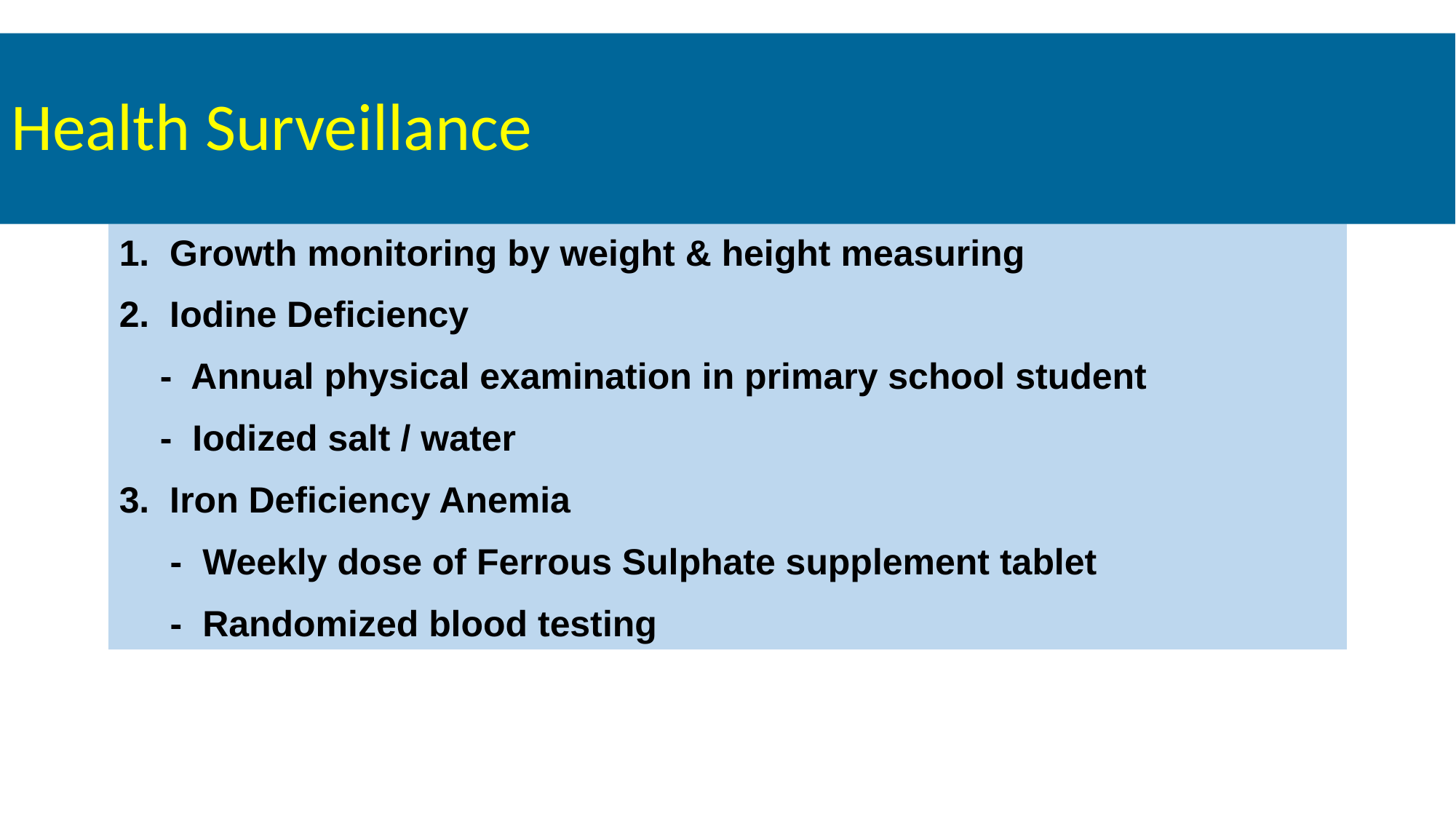

# Health Surveillance
1.  Growth monitoring by weight & height measuring
2.  Iodine Deficiency
    -  Annual physical examination in primary school student
    -  Iodized salt / water
3.  Iron Deficiency Anemia
     -  Weekly dose of Ferrous Sulphate supplement tablet
     -  Randomized blood testing